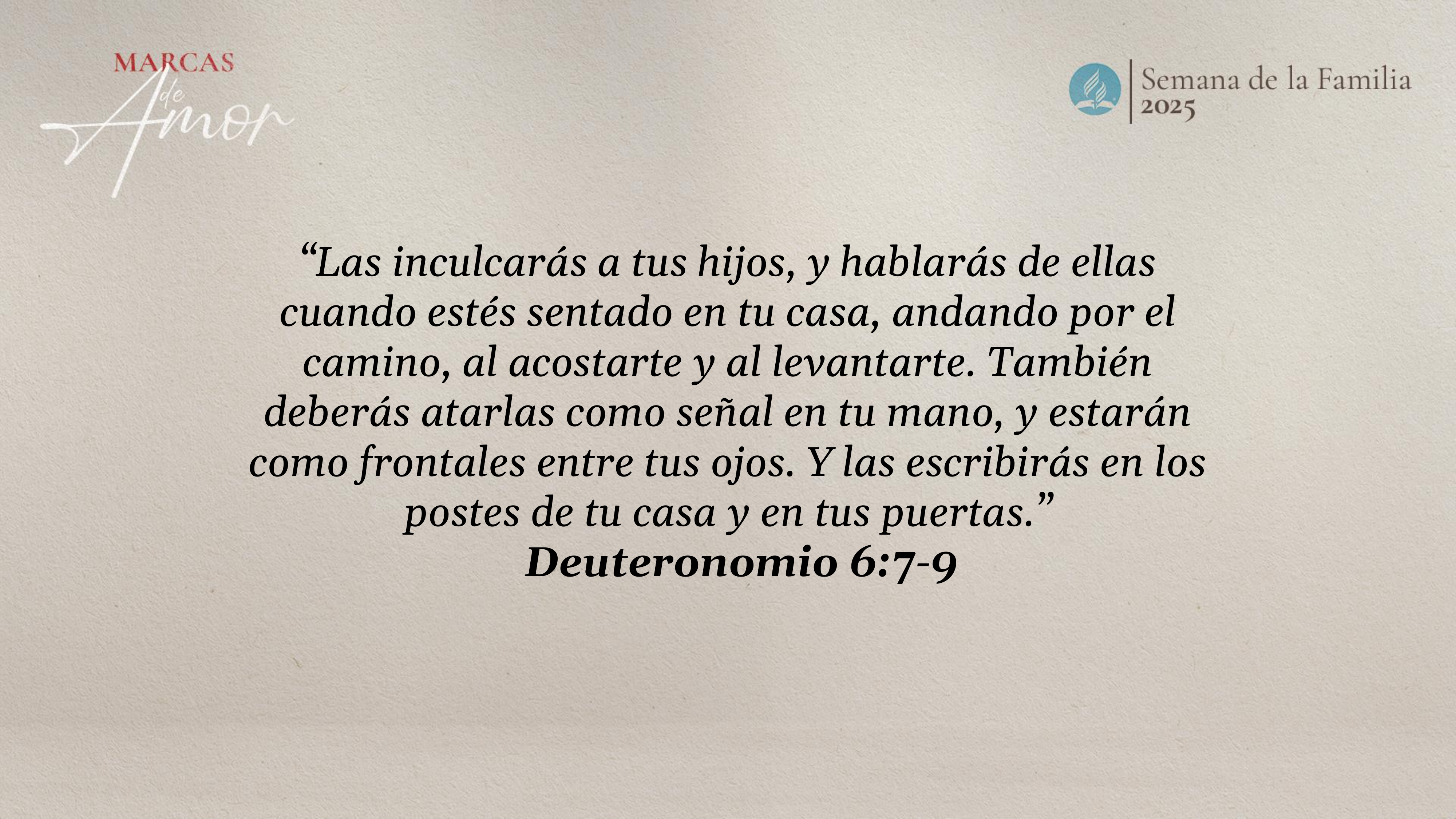

“Las inculcarás a tus hijos, y hablarás de ellas cuando estés sentado en tu casa, andando por el camino, al acostarte y al levantarte. También deberás atarlas como señal en tu mano, y estarán como frontales entre tus ojos. Y las escribirás en los postes de tu casa y en tus puertas.”
Deuteronomio 6:7-9